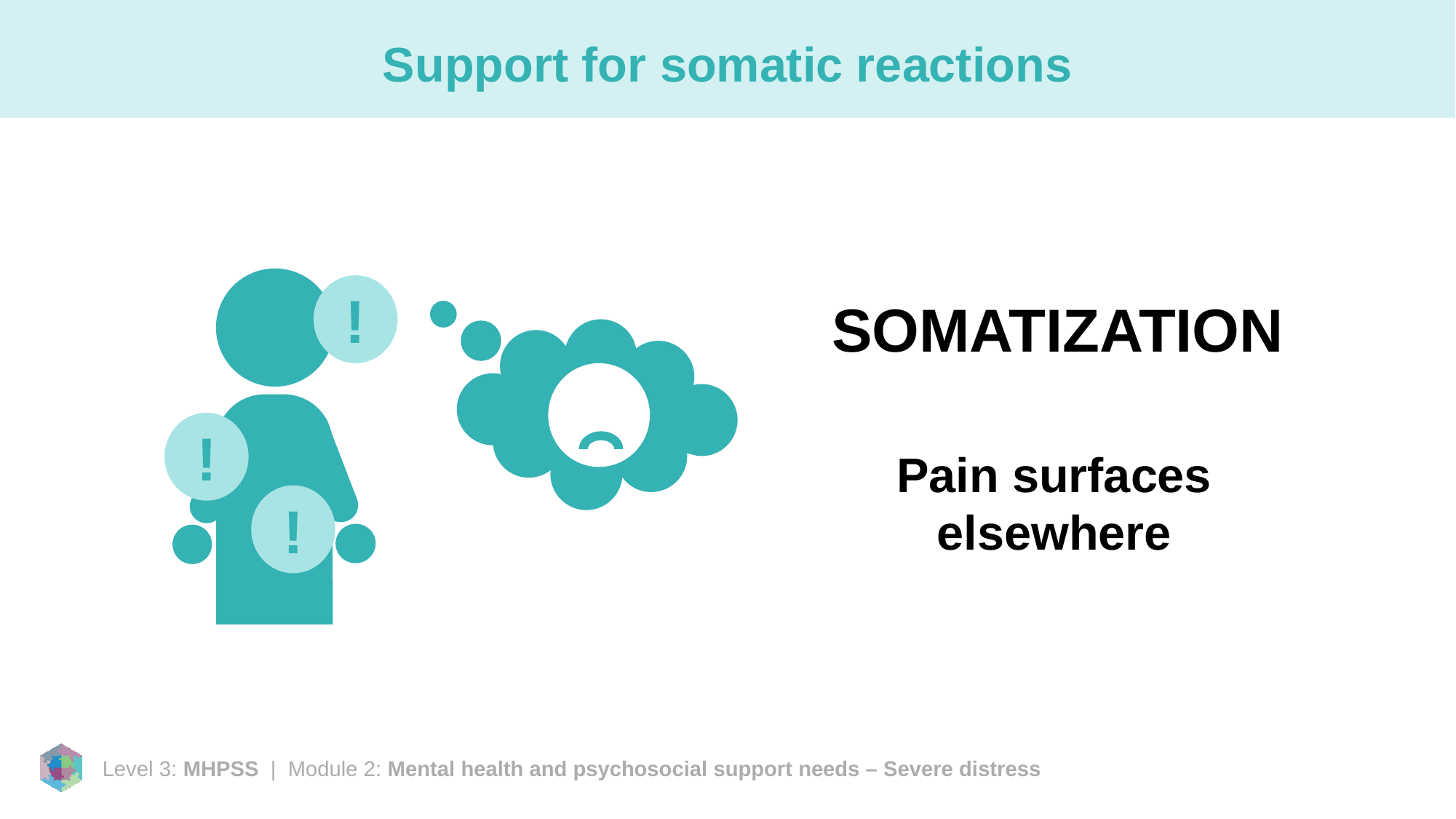

# Support for somatic reactions

!
!
!
SOMATIZATION

Pain surfaces elsewhere